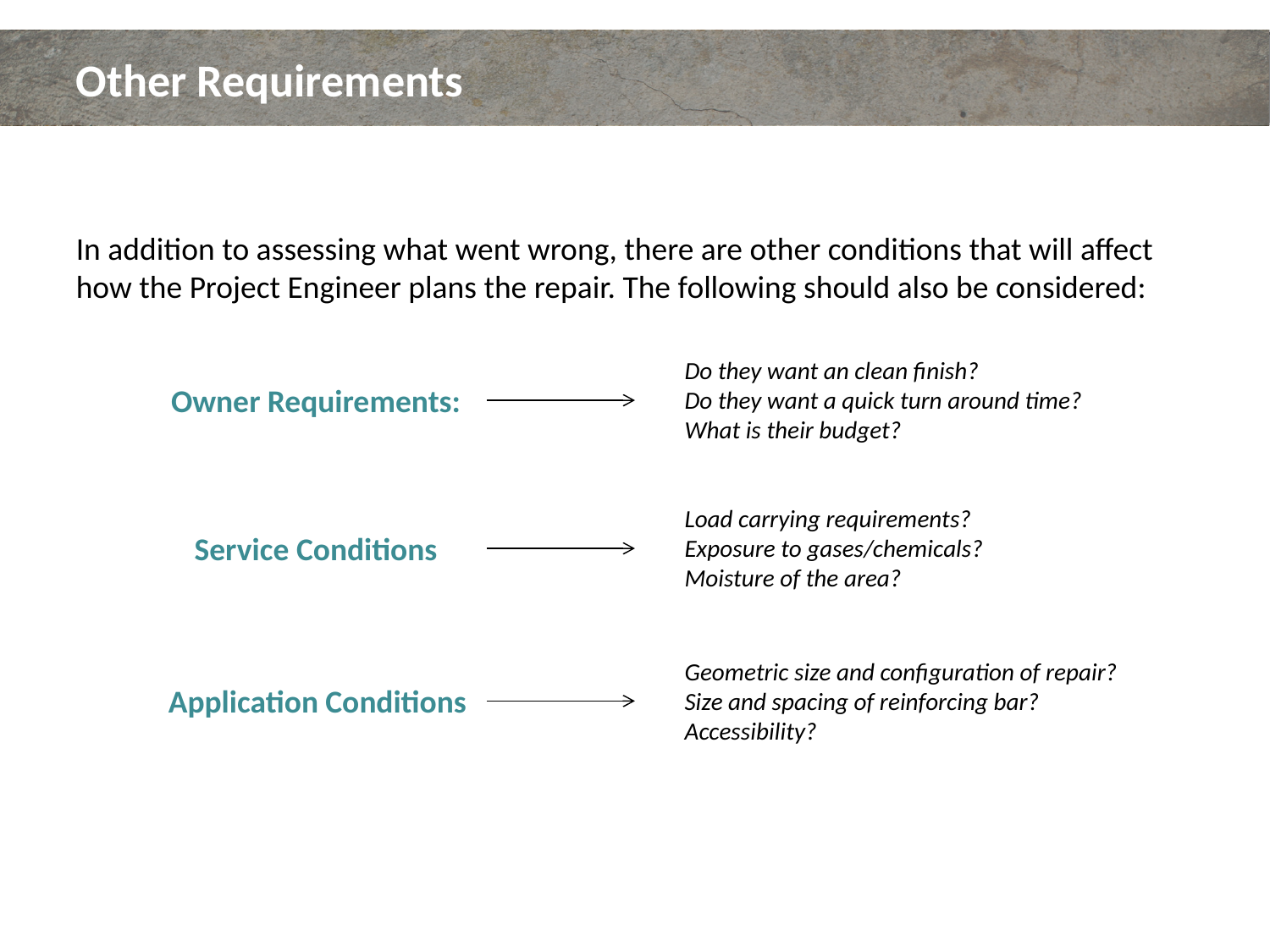

# Other Requirements
In addition to assessing what went wrong, there are other conditions that will affect how the Project Engineer plans the repair. The following should also be considered:
Do they want an clean finish?
Do they want a quick turn around time?
What is their budget?
Owner Requirements:
Load carrying requirements?
Exposure to gases/chemicals?
Moisture of the area?
Service Conditions
Geometric size and configuration of repair?
Size and spacing of reinforcing bar?
Accessibility?
Application Conditions